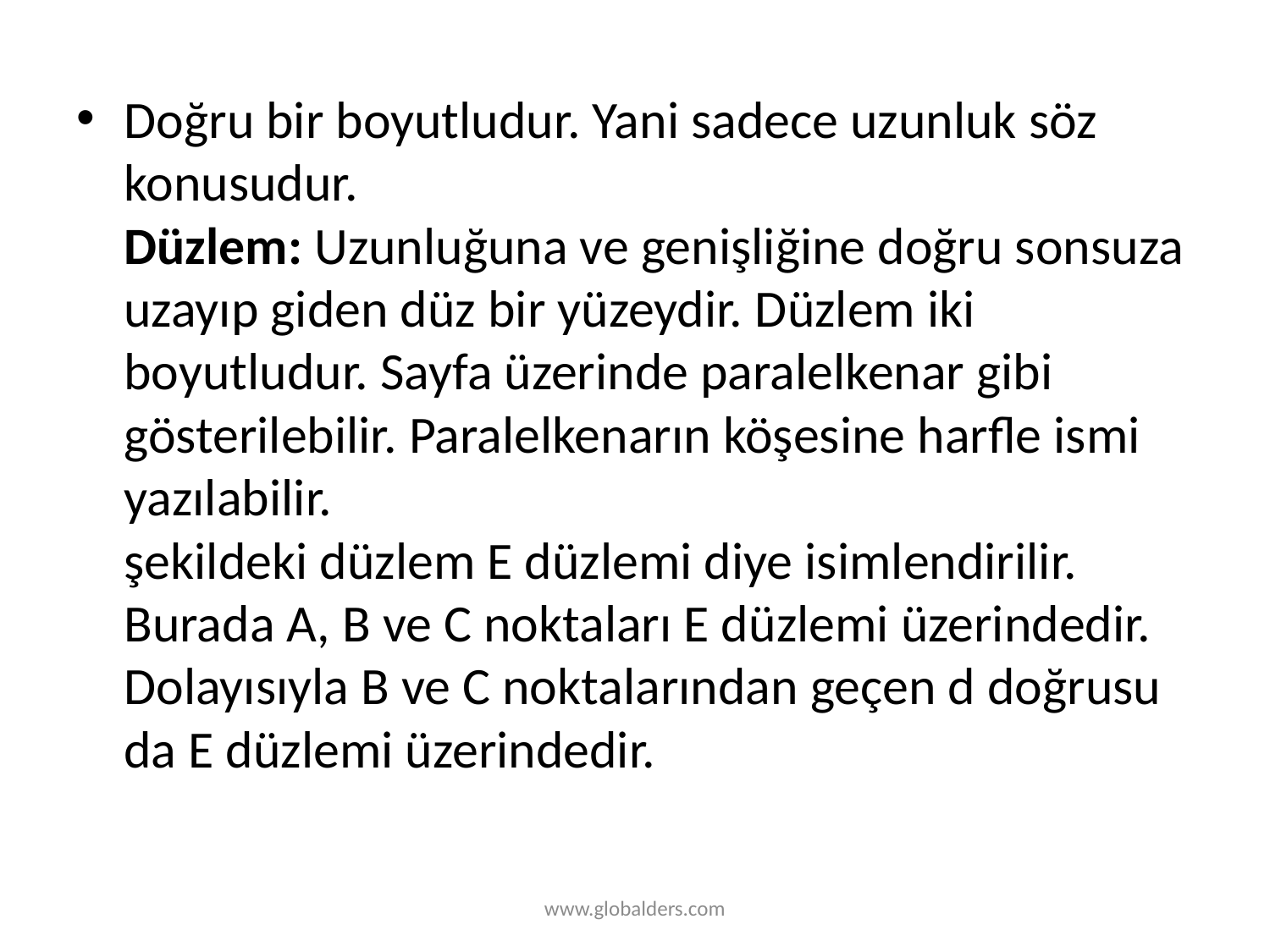

Doğru bir boyutludur. Yani sadece uzunluk söz konusudur.
Düzlem: Uzunluğuna ve genişliğine doğru sonsuza uzayıp giden düz bir yüzeydir. Düzlem iki boyutludur. Sayfa üzerinde paralelkenar gibi gösterilebilir. Paralelkenarın köşesine harfle ismi yazılabilir.
şekildeki düzlem E düzlemi diye isimlendirilir.
Burada A, B ve C noktaları E düzlemi üzerindedir. Dolayısıyla B ve C noktalarından geçen d doğrusu da E düzlemi üzerindedir.

www.globalders.com